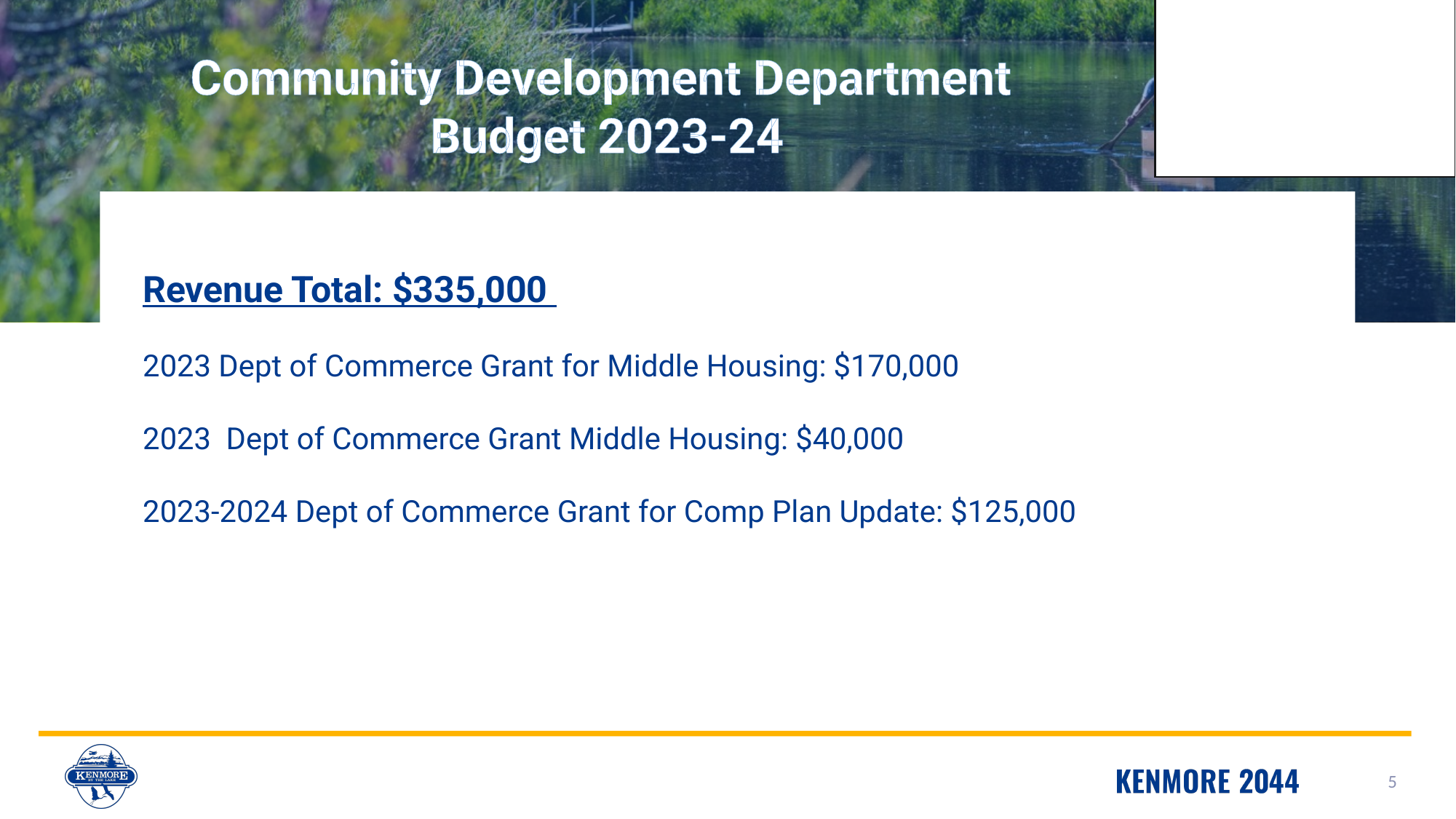

Community Development Department
Budget 2023-24

Revenue Total: $335,000
2023 Dept of Commerce Grant for Middle Housing: $170,000
2023  Dept of Commerce Grant Middle Housing: $40,000

2023-2024 Dept of Commerce Grant for Comp Plan Update: $125,000

5